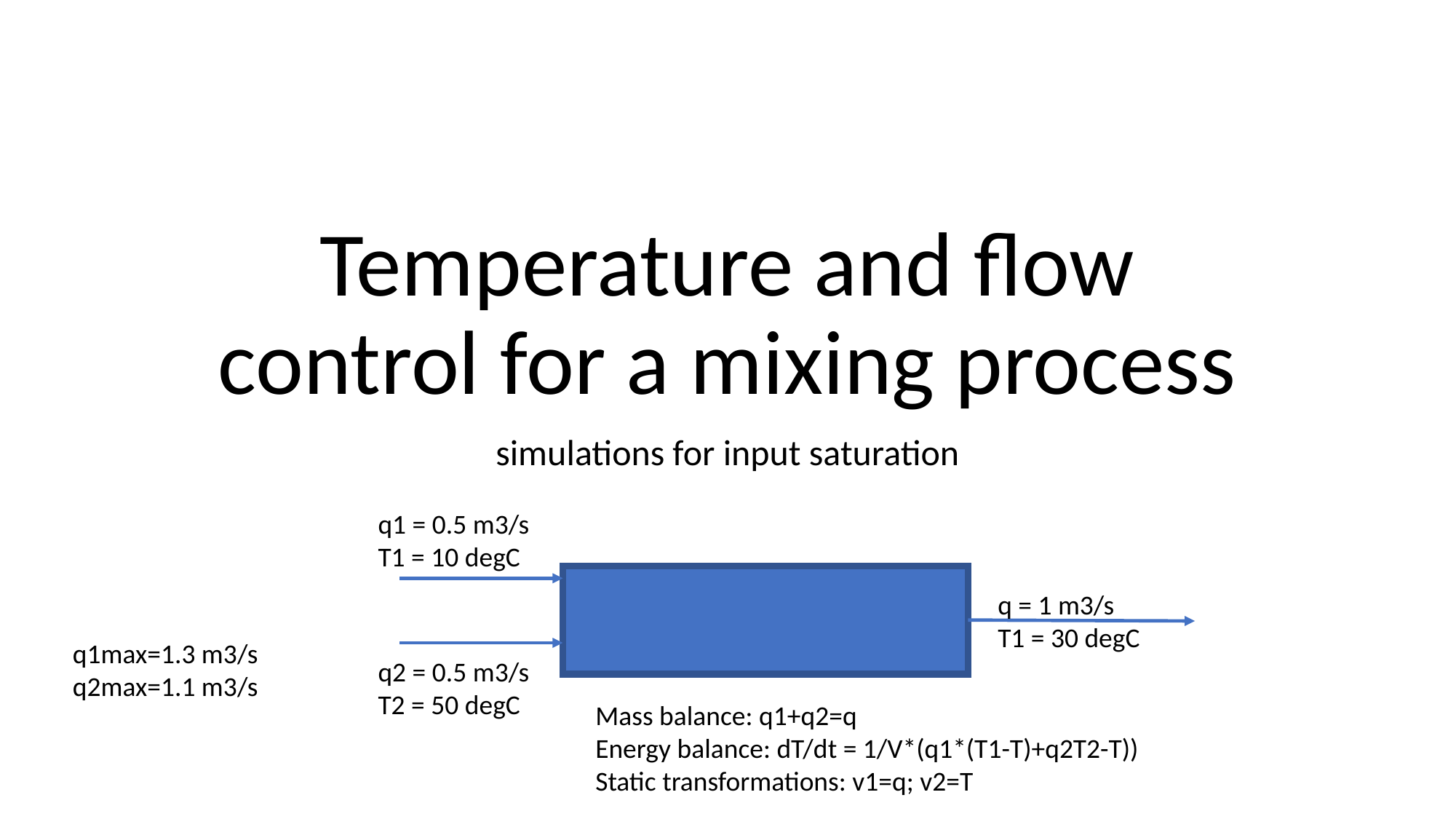

# Temperature and flow control for a mixing process
simulations for input saturation
q1 = 0.5 m3/s
T1 = 10 degC

q = 1 m3/s
T1 = 30 degC
q1max=1.3 m3/s
q2max=1.1 m3/s
q2 = 0.5 m3/s
T2 = 50 degC
Mass balance: q1+q2=q
Energy balance: dT/dt = 1/V*(q1*(T1-T)+q2T2-T))
Static transformations: v1=q; v2=T